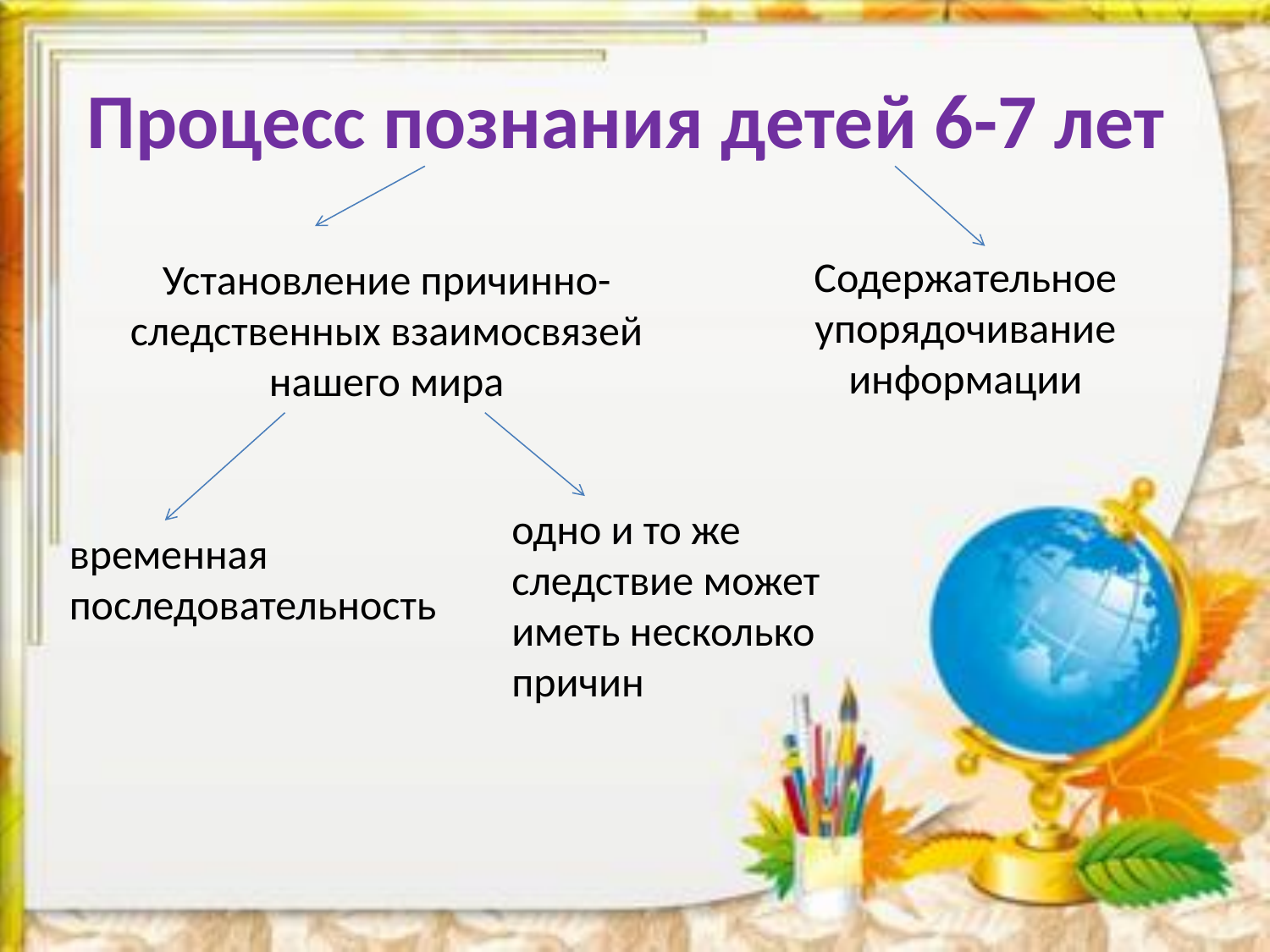

# Процесс познания детей 6-7 лет
Содержательное упорядочивание информации
Установление причинно-следственных взаимосвязей нашего мира
одно и то же следствие может иметь несколько причин
временная
последовательность